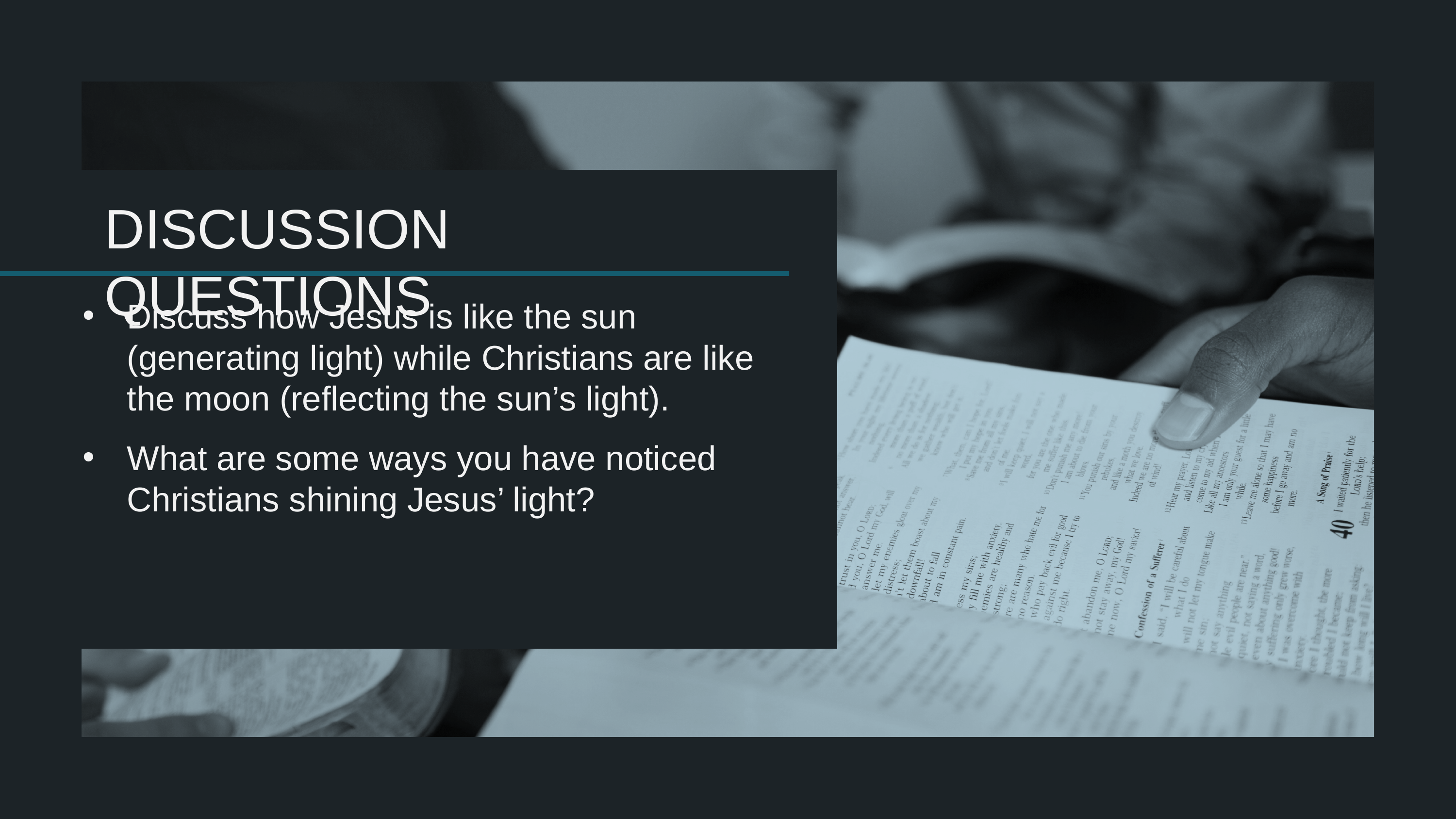

Discuss how Jesus is like the sun (generating light) while Christians are like the moon (reflecting the sun’s light).
What are some ways you have noticed Christians shining Jesus’ light?